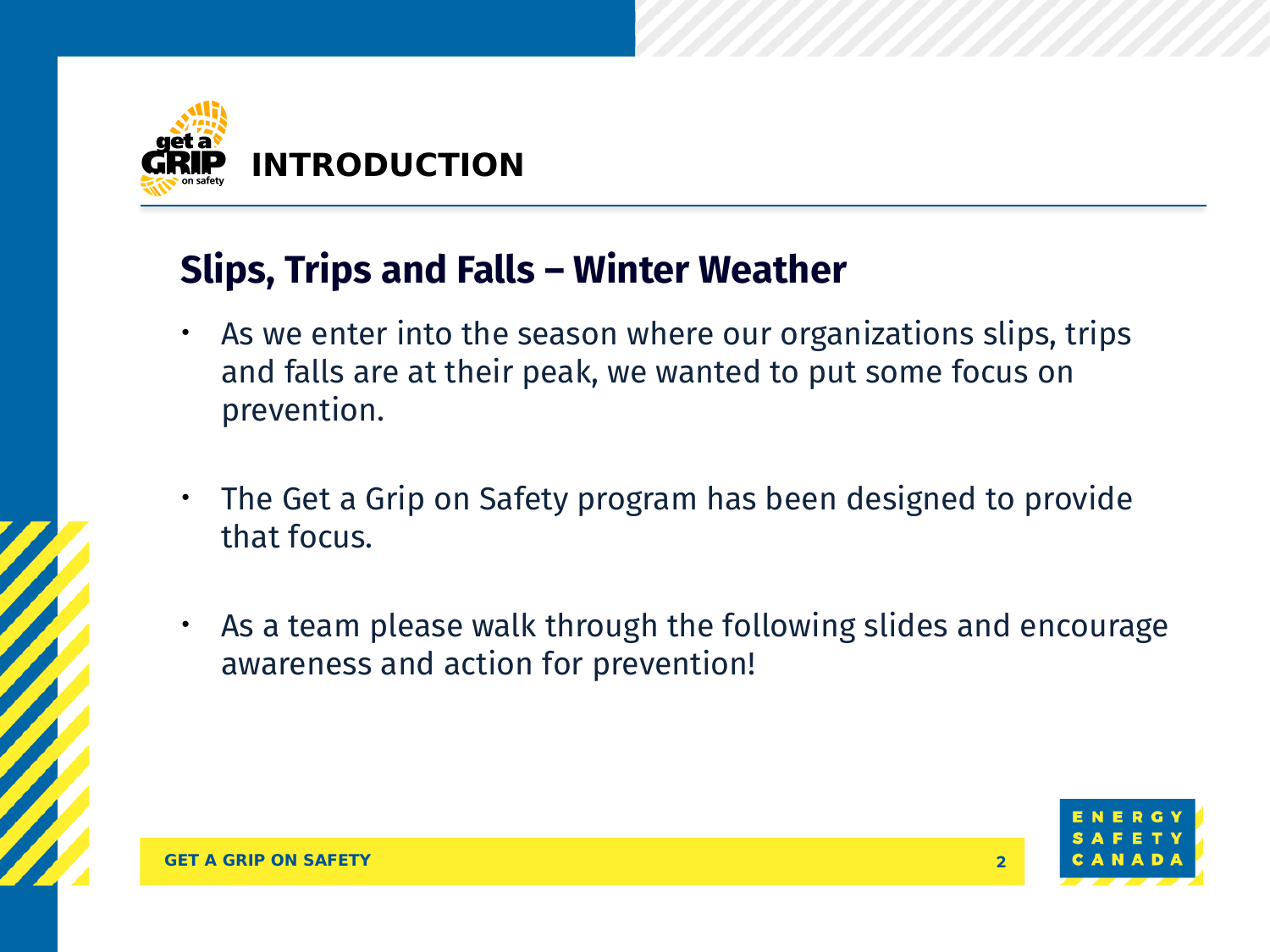

# introduction
Slips, Trips and Falls – Winter Weather
As we enter into the season where our organizations slips, trips and falls are at their peak, we wanted to put some focus on prevention.

The Get a Grip on Safety program has been designed to provide that focus.

As a team please walk through the following slides and encourage awareness and action for prevention!

Get a grip on safety
2